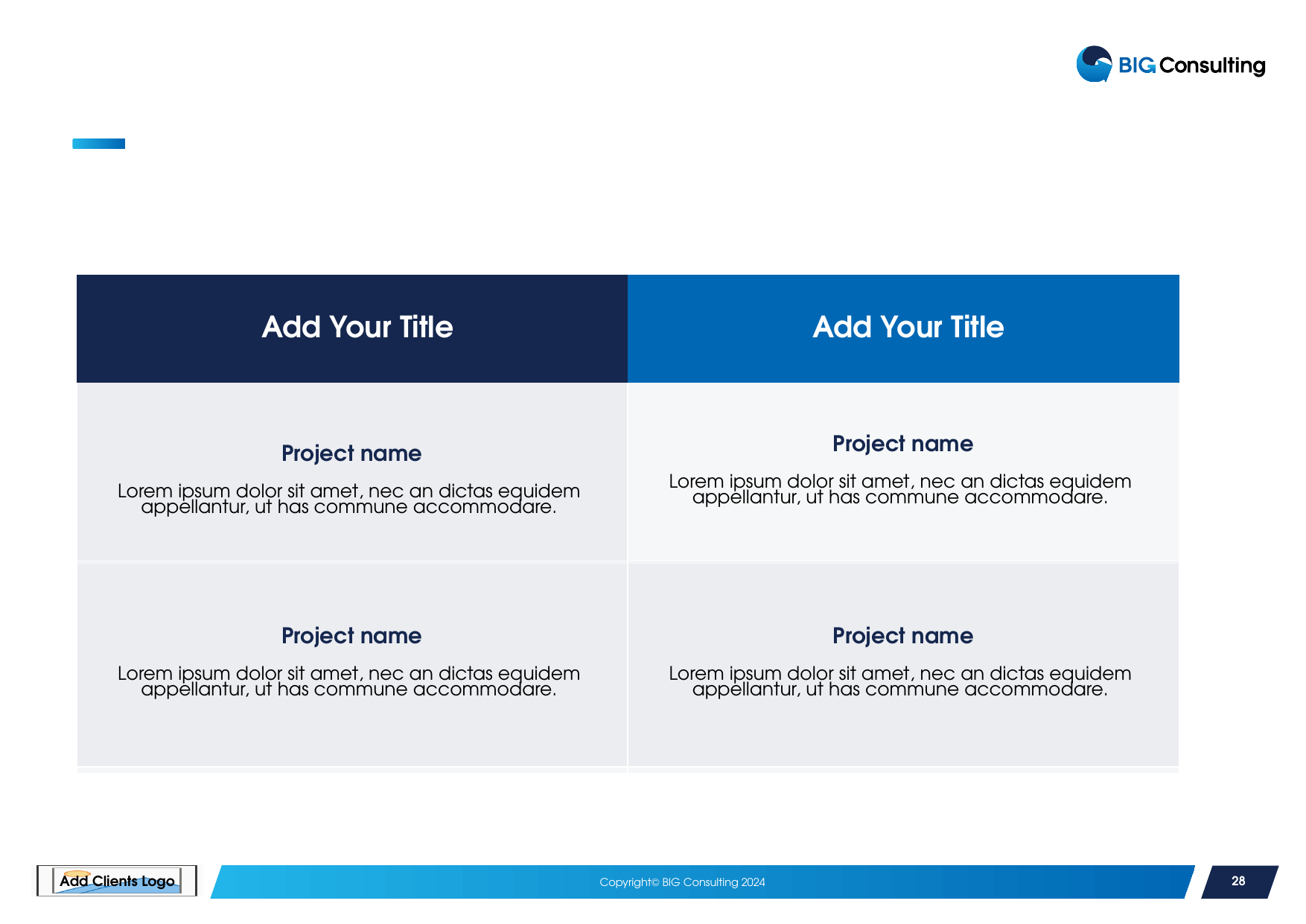

| Add Your Title | Add Your Title |
| --- | --- |
| Project name Lorem ipsum dolor sit amet, nec an dictas equidem appellantur, ut has commune accommodare. | Project name Lorem ipsum dolor sit amet, nec an dictas equidem appellantur, ut has commune accommodare. |
| Project name Lorem ipsum dolor sit amet, nec an dictas equidem appellantur, ut has commune accommodare. | Project name Lorem ipsum dolor sit amet, nec an dictas equidem appellantur, ut has commune accommodare. |

28